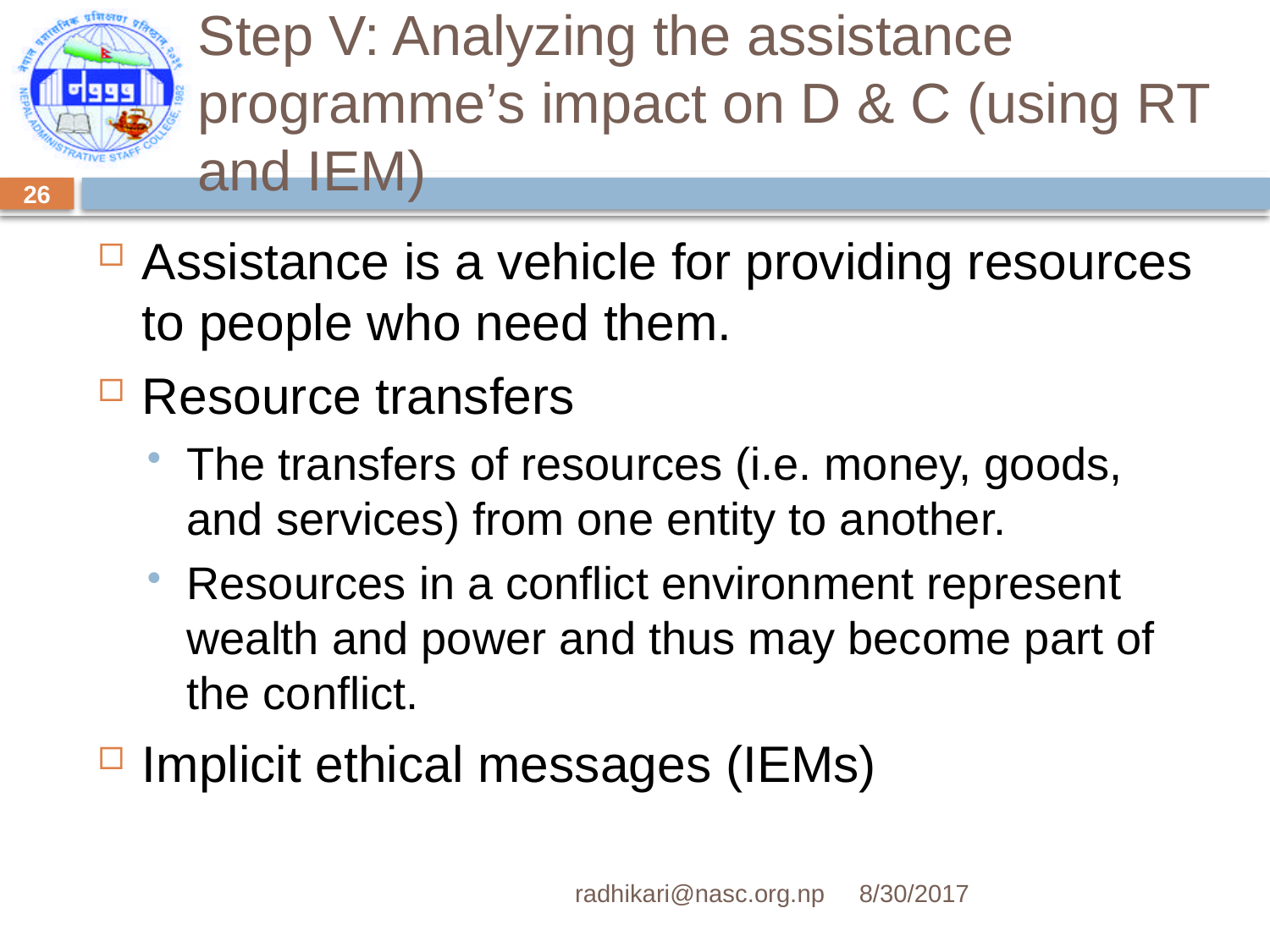

# Step V: Analyzing the assistance programme’s impact on D & C (using RT and IEM)
26
Assistance is a vehicle for providing resources to people who need them.
Resource transfers
The transfers of resources (i.e. money, goods, and services) from one entity to another.
Resources in a conflict environment represent wealth and power and thus may become part of the conflict.
Implicit ethical messages (IEMs)
radhikari@nasc.org.np
8/30/2017